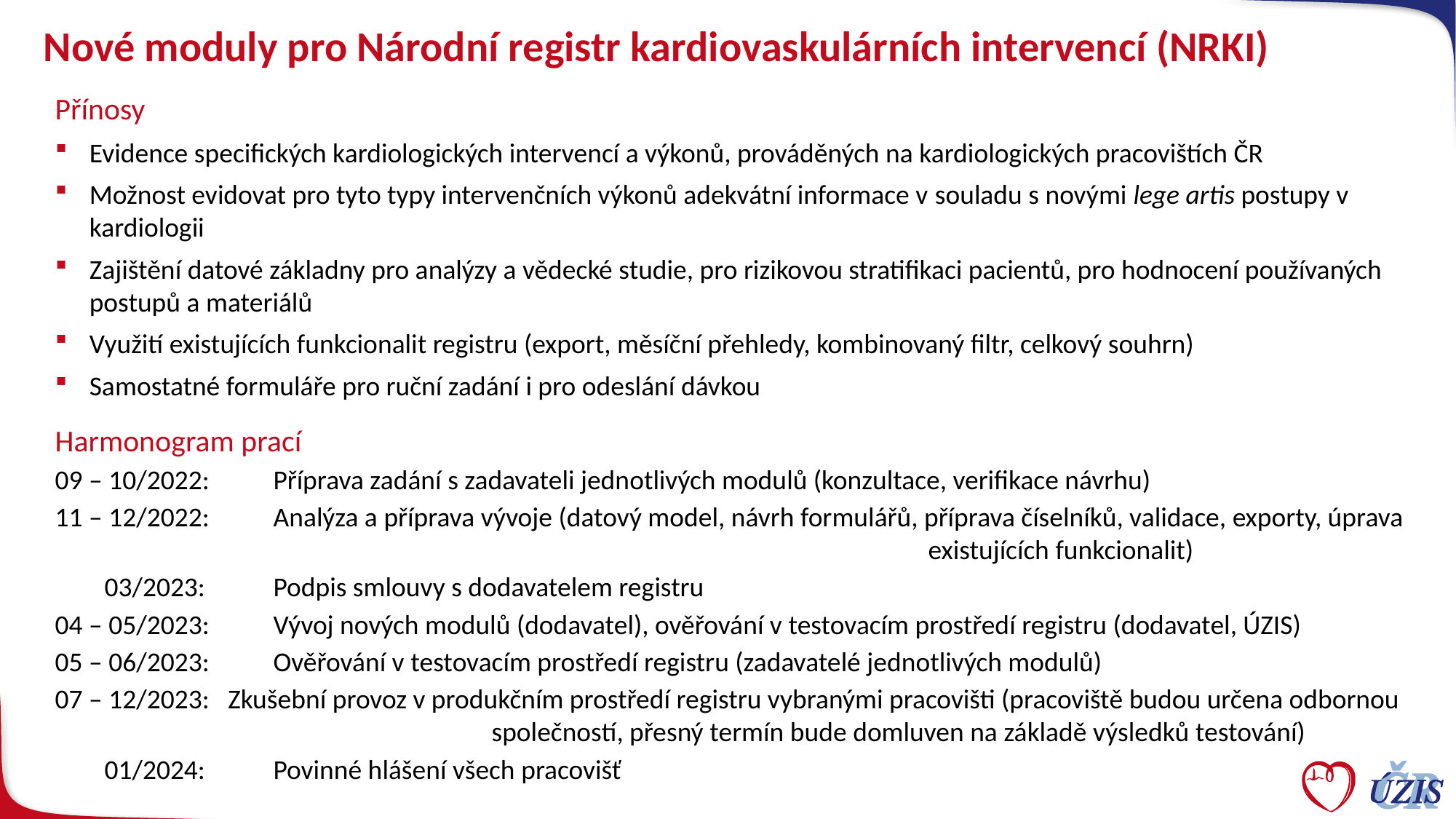

# Nové moduly pro Národní registr kardiovaskulárních intervencí (NRKI)
Přínosy
Evidence specifických kardiologických intervencí a výkonů, prováděných na kardiologických pracovištích ČR
Možnost evidovat pro tyto typy intervenčních výkonů adekvátní informace v souladu s novými lege artis postupy v kardiologii
Zajištění datové základny pro analýzy a vědecké studie, pro rizikovou stratifikaci pacientů, pro hodnocení používaných postupů a materiálů
Využití existujících funkcionalit registru (export, měsíční přehledy, kombinovaný filtr, celkový souhrn)
Samostatné formuláře pro ruční zadání i pro odeslání dávkou
Harmonogram prací
09 – 10/2022:	Příprava zadání s zadavateli jednotlivých modulů (konzultace, verifikace návrhu)
11 – 12/2022: 	Analýza a příprava vývoje (datový model, návrh formulářů, příprava číselníků, validace, exporty, úprava 								existujících funkcionalit)
        03/2023:	Podpis smlouvy s dodavatelem registru
04 – 05/2023: 	Vývoj nových modulů (dodavatel), ověřování v testovacím prostředí registru (dodavatel, ÚZIS)
05 – 06/2023: 	Ověřování v testovacím prostředí registru (zadavatelé jednotlivých modulů)
07 – 12/2023:   Zkušební provoz v produkčním prostředí registru vybranými pracovišti (pracoviště budou určena odbornou 							společností, přesný termín bude domluven na základě výsledků testování)
        01/2024: 	Povinné hlášení všech pracovišť